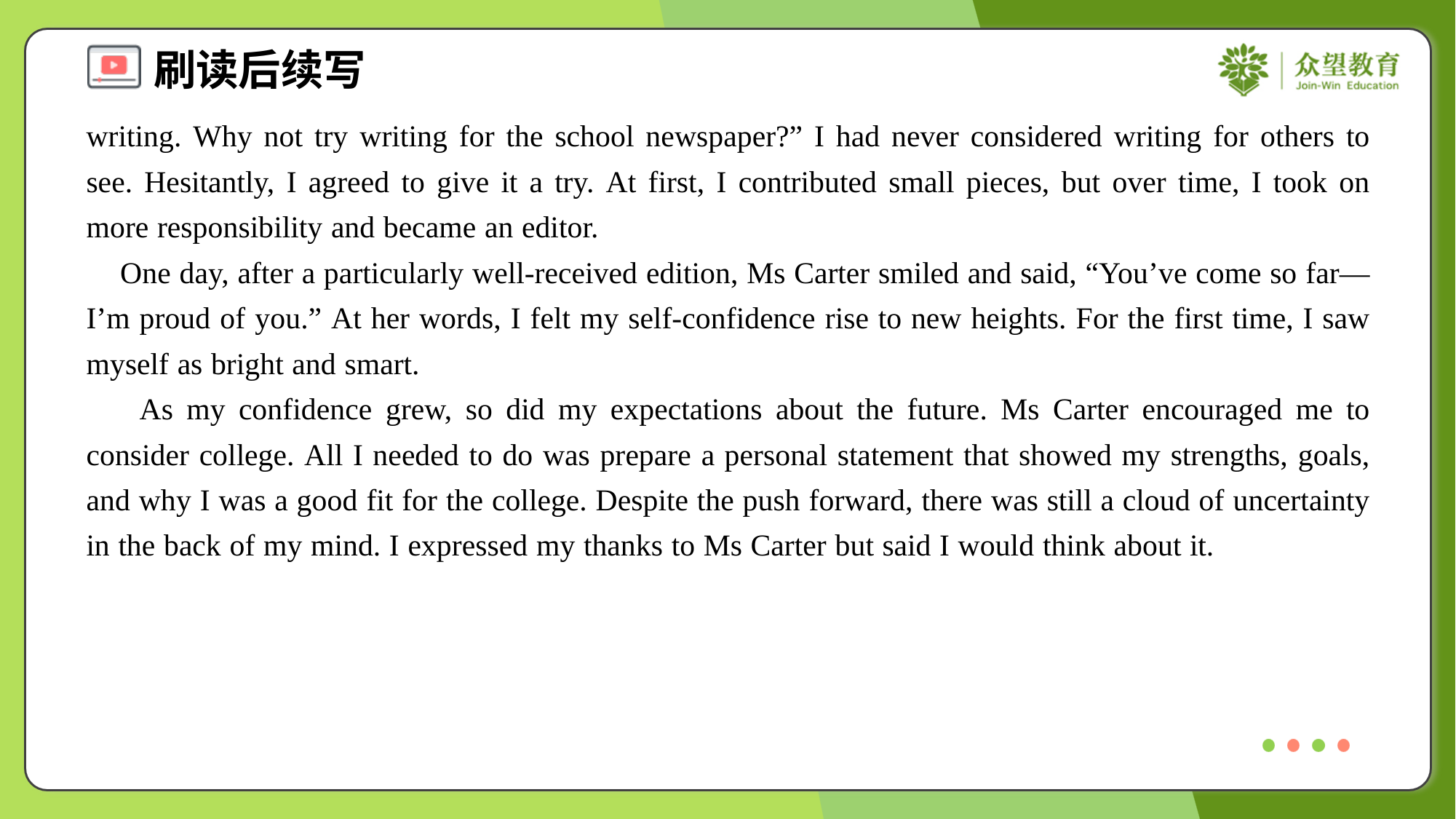

writing. Why not try writing for the school newspaper?” I had never considered writing for others to see. Hesitantly, I agreed to give it a try. At first, I contributed small pieces, but over time, I took on more responsibility and became an editor.
    One day, after a particularly well-received edition, Ms Carter smiled and said, “You’ve come so far—I’m proud of you.” At her words, I felt my self-confidence rise to new heights. For the first time, I saw myself as bright and smart.
    As my confidence grew, so did my expectations about the future. Ms Carter encouraged me to consider college. All I needed to do was prepare a personal statement that showed my strengths, goals, and why I was a good fit for the college. Despite the push forward, there was still a cloud of uncertainty in the back of my mind. I expressed my thanks to Ms Carter but said I would think about it.